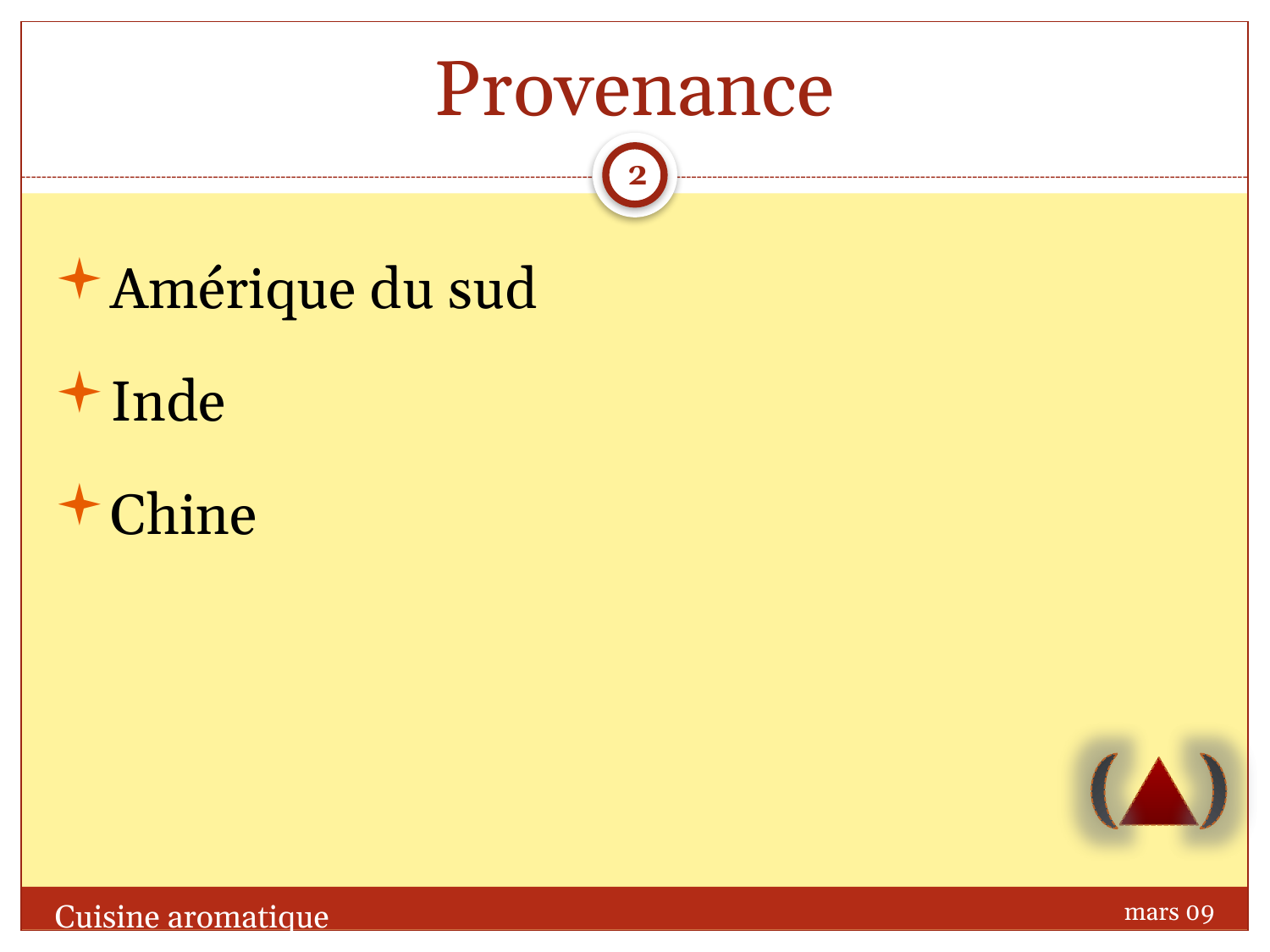

# Provenance
2
Amérique du sud
Inde
Chine
mars 09
Cuisine aromatique